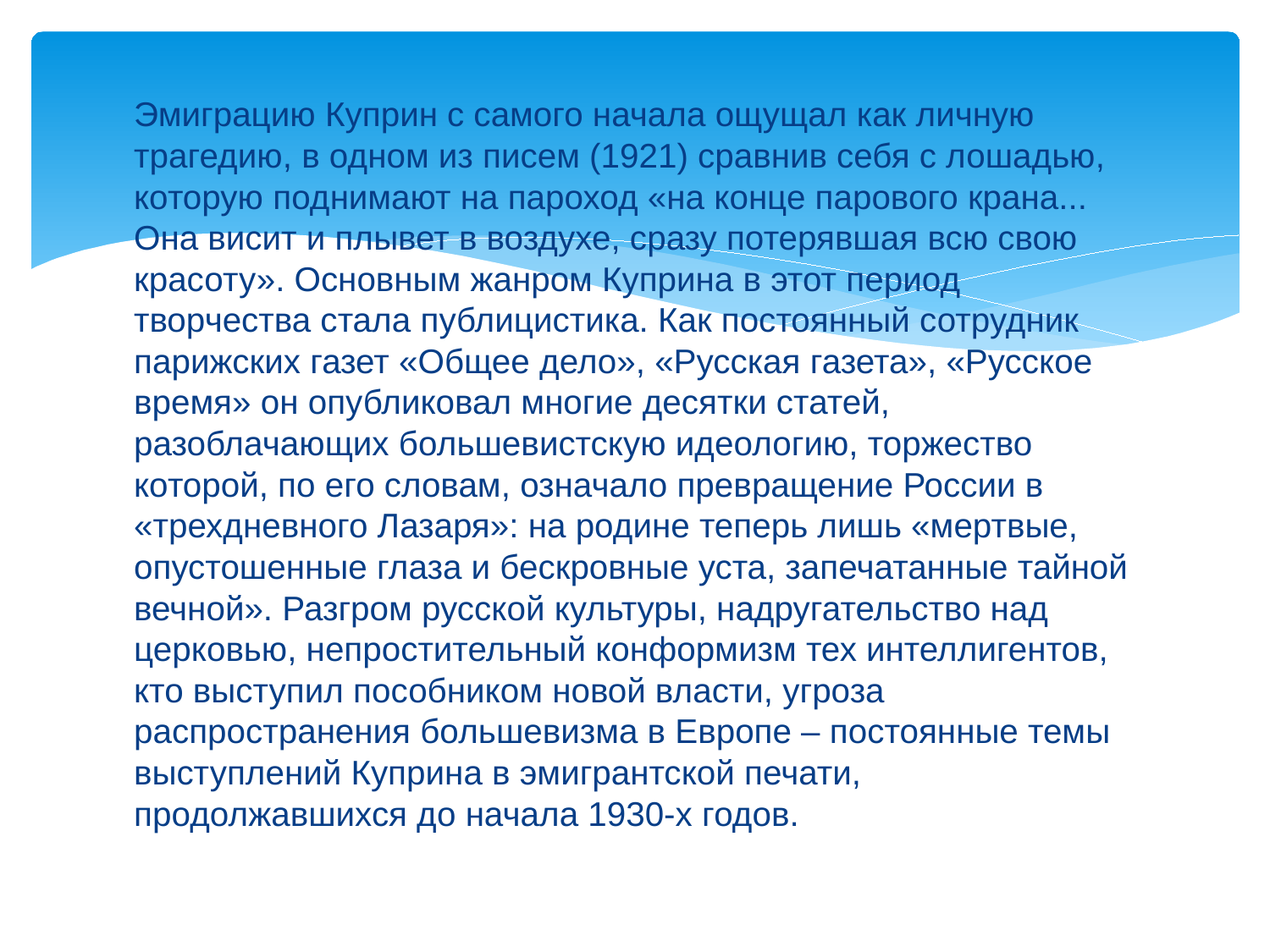

Эмиграцию Куприн с самого начала ощущал как личную трагедию, в одном из писем (1921) сравнив себя с лошадью, которую поднимают на пароход «на конце парового крана... Она висит и плывет в воздухе, сразу потерявшая всю свою красоту». Основным жанром Куприна в этот период творчества стала публицистика. Как постоянный сотрудник парижских газет «Общее дело», «Русская газета», «Русское время» он опубликовал многие десятки статей, разоблачающих большевистскую идеологию, торжество которой, по его словам, означало превращение России в «трехдневного Лазаря»: на родине теперь лишь «мертвые, опустошенные глаза и бескровные уста, запечатанные тайной вечной». Разгром русской культуры, надругательство над церковью, непростительный конформизм тех интеллигентов, кто выступил пособником новой власти, угроза распространения большевизма в Европе – постоянные темы выступлений Куприна в эмигрантской печати, продолжавшихся до начала 1930-х годов.